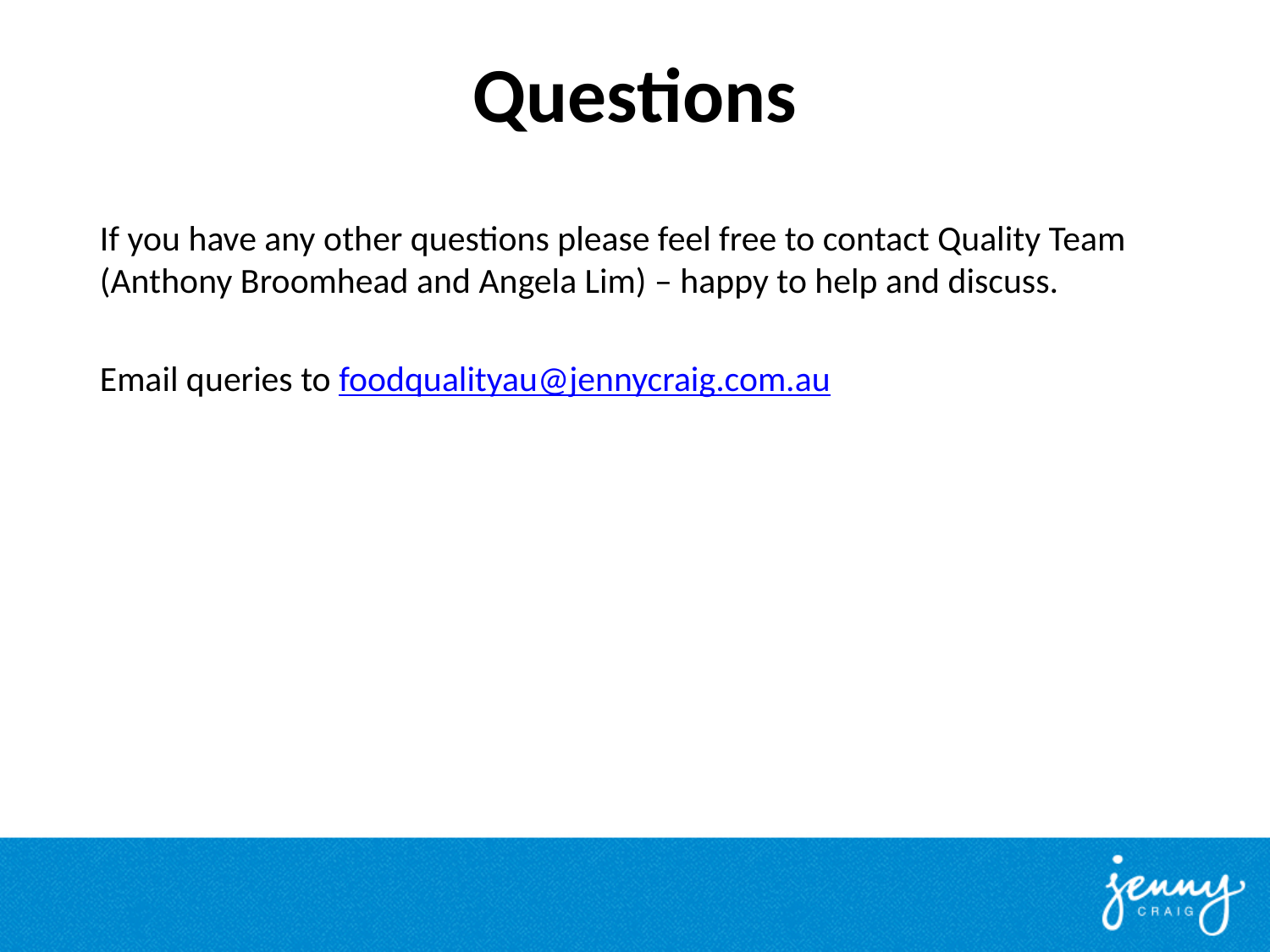

# Questions
If you have any other questions please feel free to contact Quality Team (Anthony Broomhead and Angela Lim) – happy to help and discuss.

Email queries to foodqualityau@jennycraig.com.au